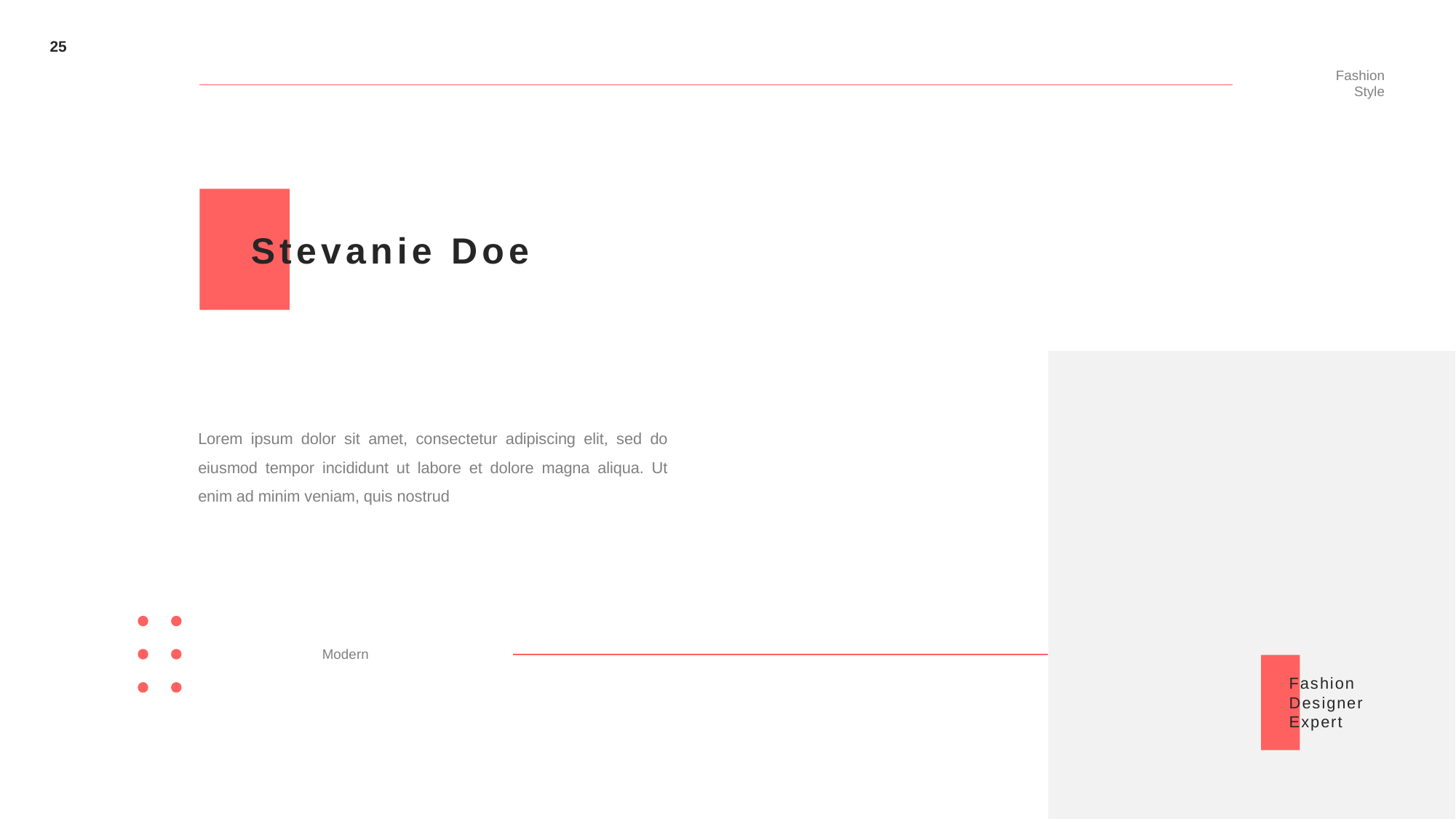

25
Fashion Style

Stevanie Doe

Lorem ipsum dolor sit amet, consectetur adipiscing elit, sed do eiusmod tempor incididunt ut labore et dolore magna aliqua. Ut enim ad minim veniam, quis nostrud

Modern

Fashion Designer Expert